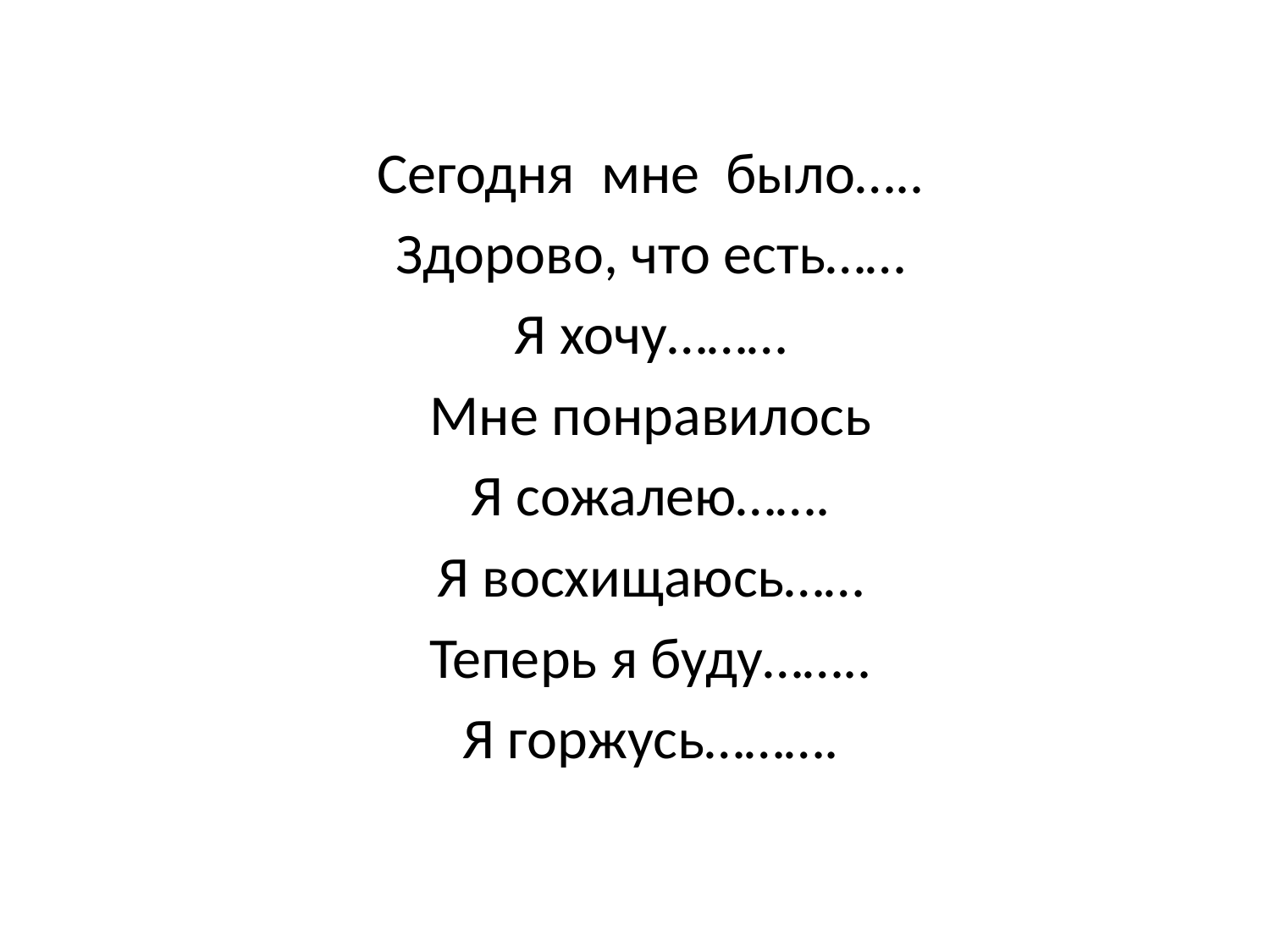

#
Сегодня  мне  было…..
Здорово, что есть……
Я хочу………
Мне понравилось
Я сожалею…….
Я восхищаюсь……
Теперь я буду……..
Я горжусь……….